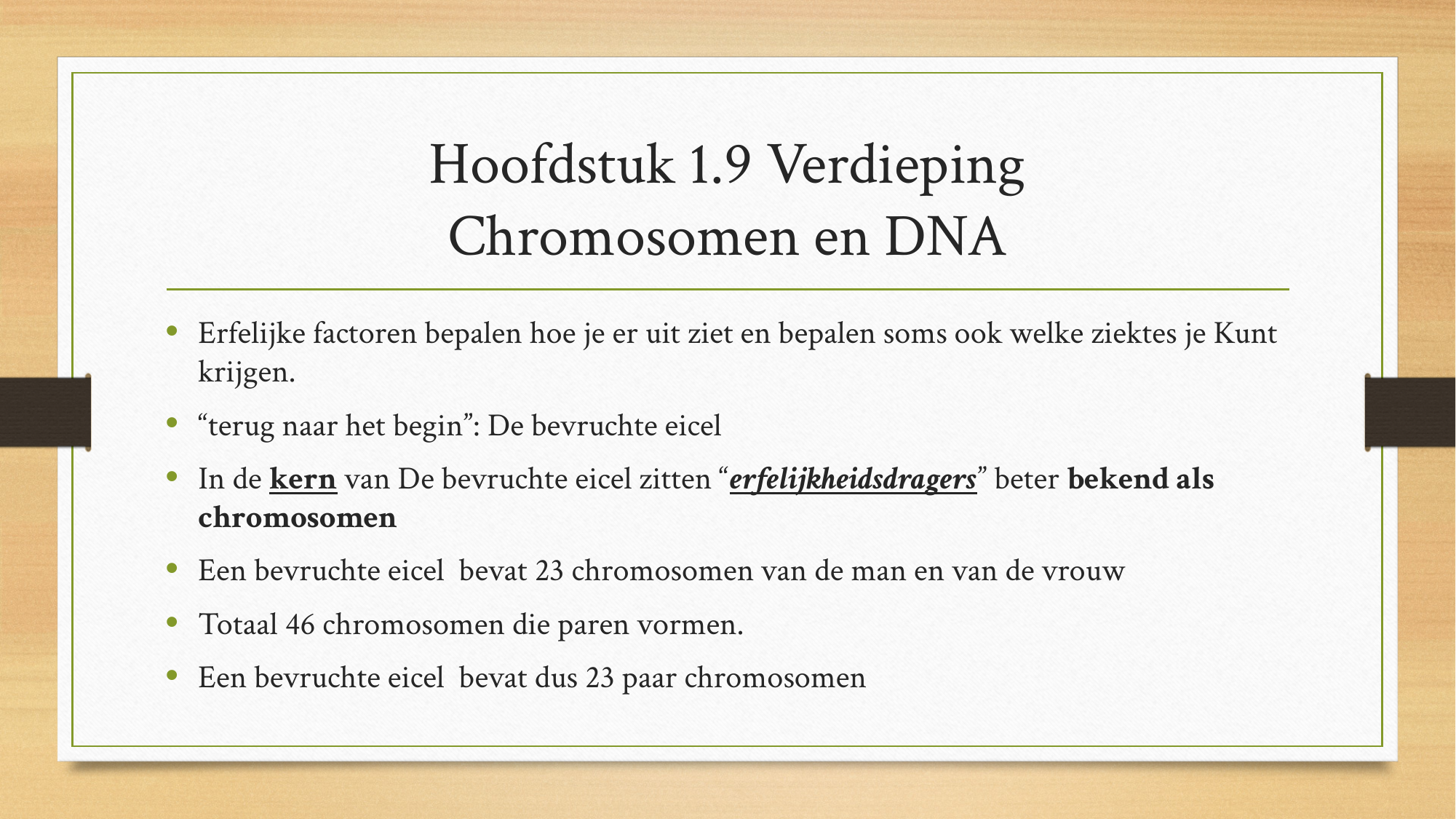

# Hoofdstuk 1.9 Verdieping Chromosomen en DNA
Erfelijke factoren bepalen hoe je er uit ziet en bepalen soms ook welke ziektes je Kunt krijgen.
“terug naar het begin”: De bevruchte eicel
In de kern van De bevruchte eicel zitten “erfelijkheidsdragers” beter bekend als chromosomen
Een bevruchte eicel  bevat 23 chromosomen van de man en van de vrouw
Totaal 46 chromosomen die paren vormen.
Een bevruchte eicel  bevat dus 23 paar chromosomen